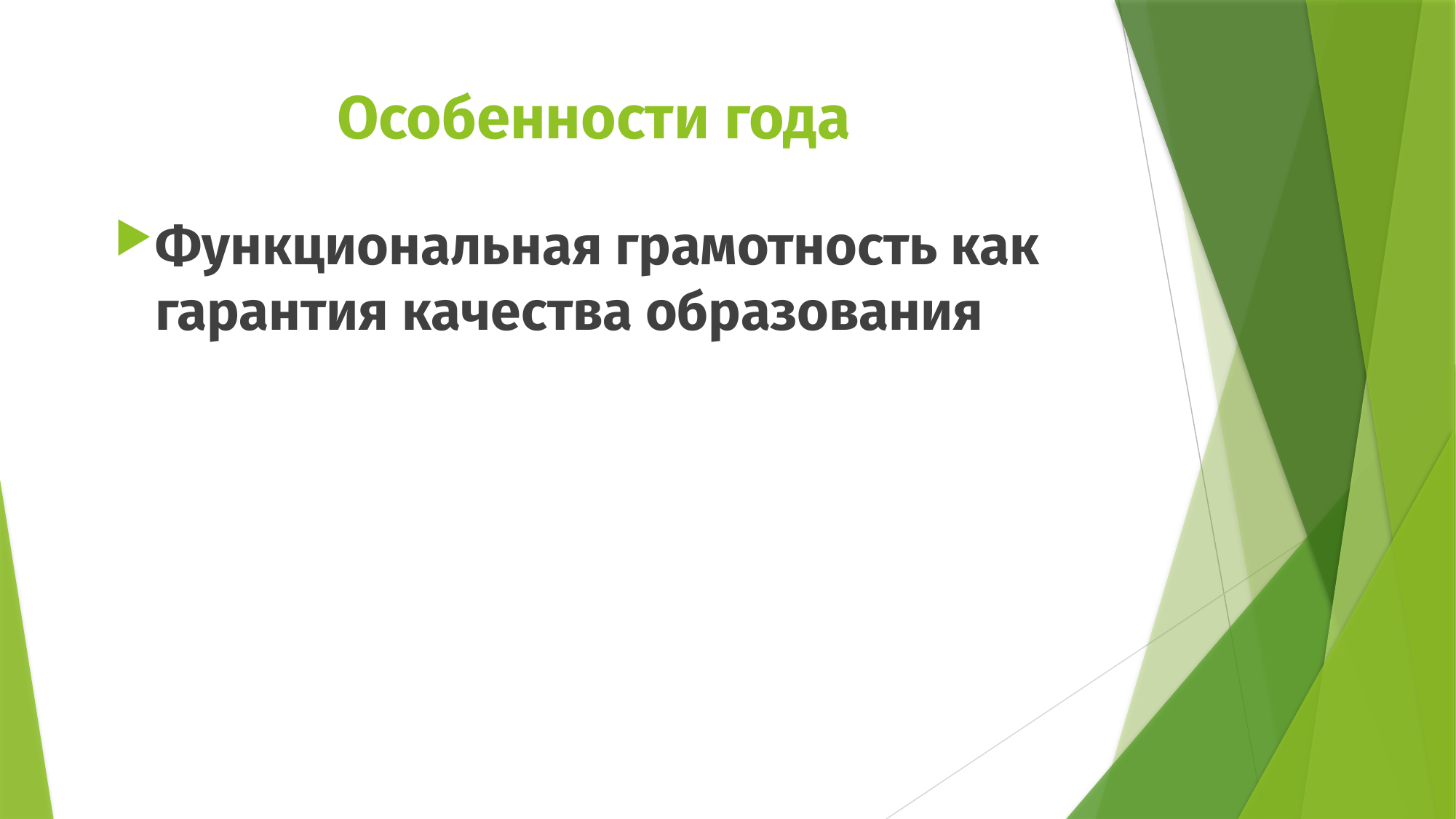

# Особенности года
Функциональная грамотность как гарантия качества образования